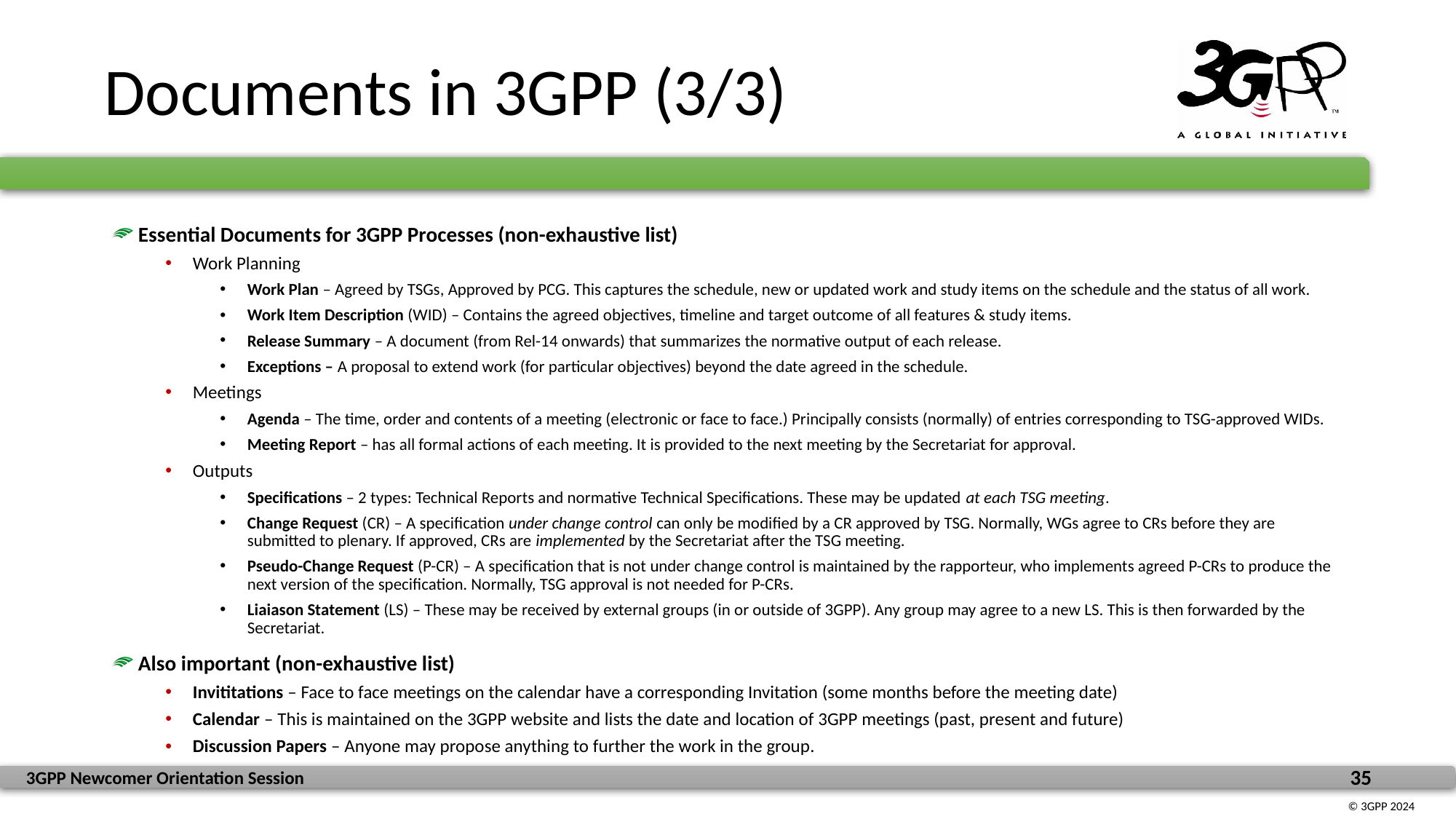

# Documents in 3GPP (3/3)
Essential Documents for 3GPP Processes (non-exhaustive list)
Work Planning
Work Plan – Agreed by TSGs, Approved by PCG. This captures the schedule, new or updated work and study items on the schedule and the status of all work.
Work Item Description (WID) – Contains the agreed objectives, timeline and target outcome of all features & study items.
Release Summary – A document (from Rel-14 onwards) that summarizes the normative output of each release.
Exceptions – A proposal to extend work (for particular objectives) beyond the date agreed in the schedule.
Meetings
Agenda – The time, order and contents of a meeting (electronic or face to face.) Principally consists (normally) of entries corresponding to TSG-approved WIDs.
Meeting Report – has all formal actions of each meeting. It is provided to the next meeting by the Secretariat for approval.
Outputs
Specifications – 2 types: Technical Reports and normative Technical Specifications. These may be updated at each TSG meeting.
Change Request (CR) – A specification under change control can only be modified by a CR approved by TSG. Normally, WGs agree to CRs before they are submitted to plenary. If approved, CRs are implemented by the Secretariat after the TSG meeting.
Pseudo-Change Request (P-CR) – A specification that is not under change control is maintained by the rapporteur, who implements agreed P-CRs to produce the next version of the specification. Normally, TSG approval is not needed for P-CRs.
Liaiason Statement (LS) – These may be received by external groups (in or outside of 3GPP). Any group may agree to a new LS. This is then forwarded by the Secretariat.
Also important (non-exhaustive list)
Invititations – Face to face meetings on the calendar have a corresponding Invitation (some months before the meeting date)
Calendar – This is maintained on the 3GPP website and lists the date and location of 3GPP meetings (past, present and future)
Discussion Papers – Anyone may propose anything to further the work in the group.